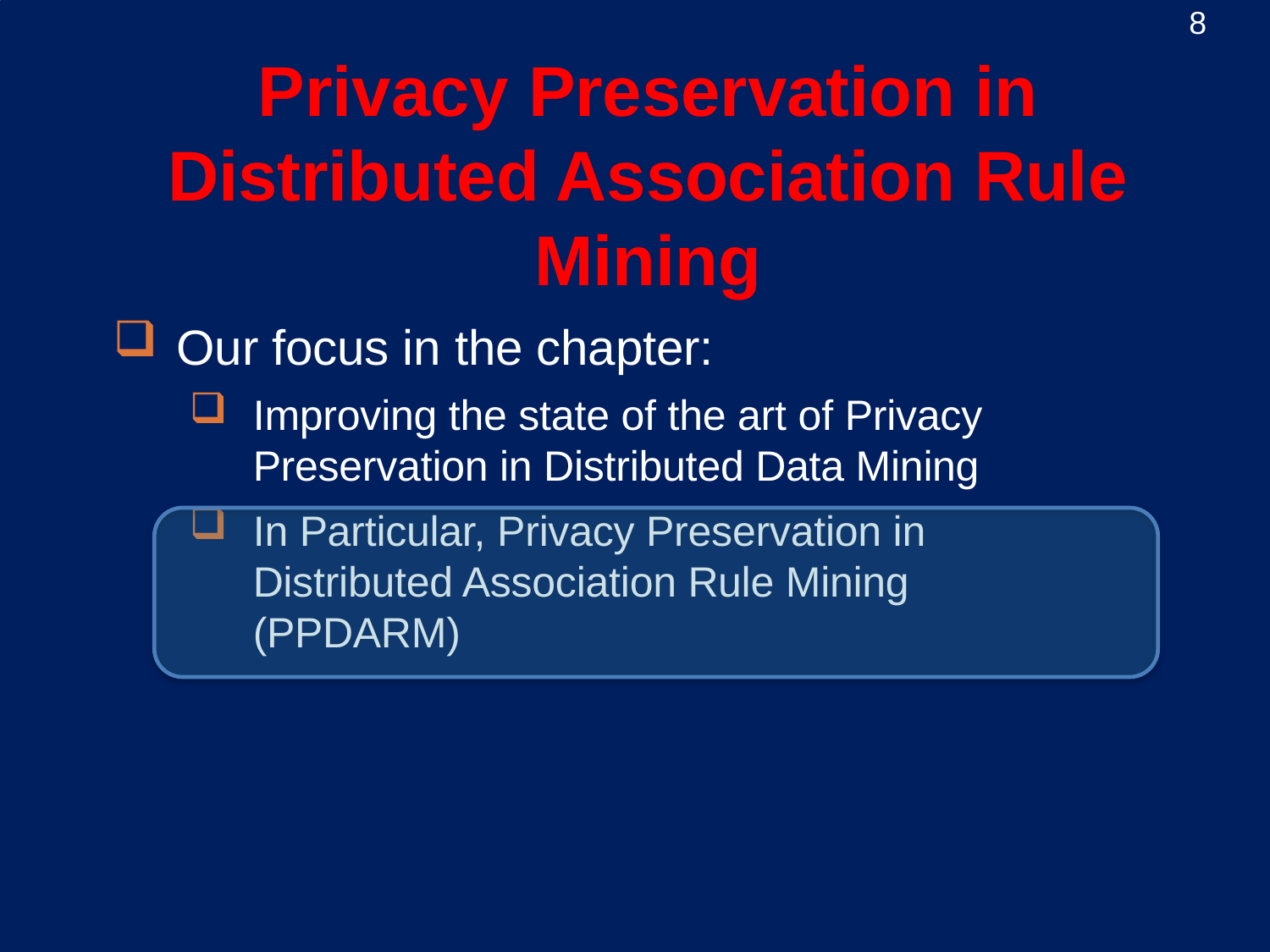

8
# Privacy Preservation in Distributed Association Rule Mining

Our focus in the chapter:
Improving the state of the art of Privacy Preservation in Distributed Data Mining
In Particular, Privacy Preservation in Distributed Association Rule Mining (PPDARM)